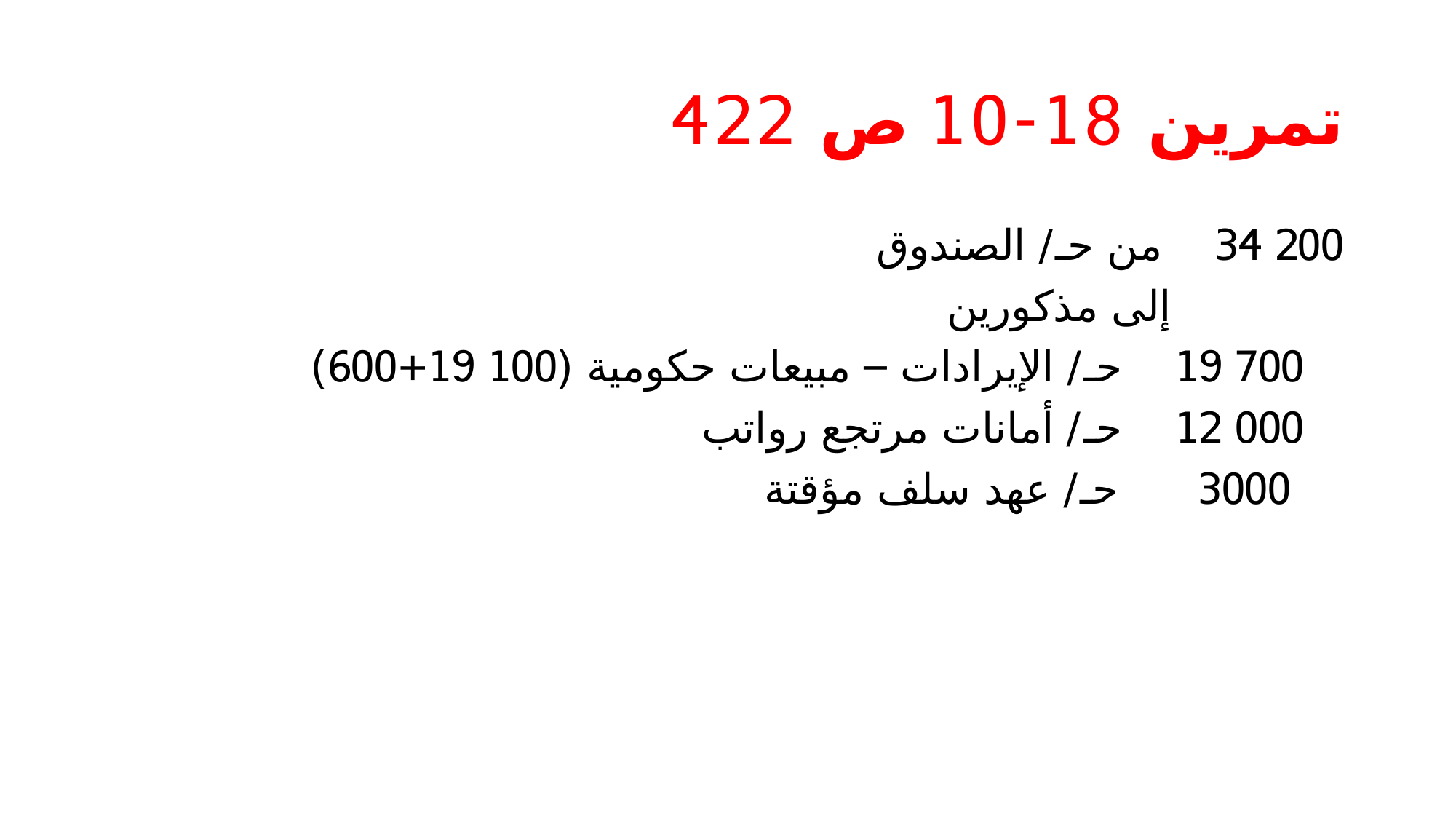

# تمرين 18-10 ص 422
200 34    من حـ/ الصندوق
             إلى مذكورين
   700 19    حـ/ الإيرادات – مبيعات حكومية (100 19+600)
   000 12    حـ/ أمانات مرتجع رواتب
    3000      حـ/ عهد سلف مؤقتة